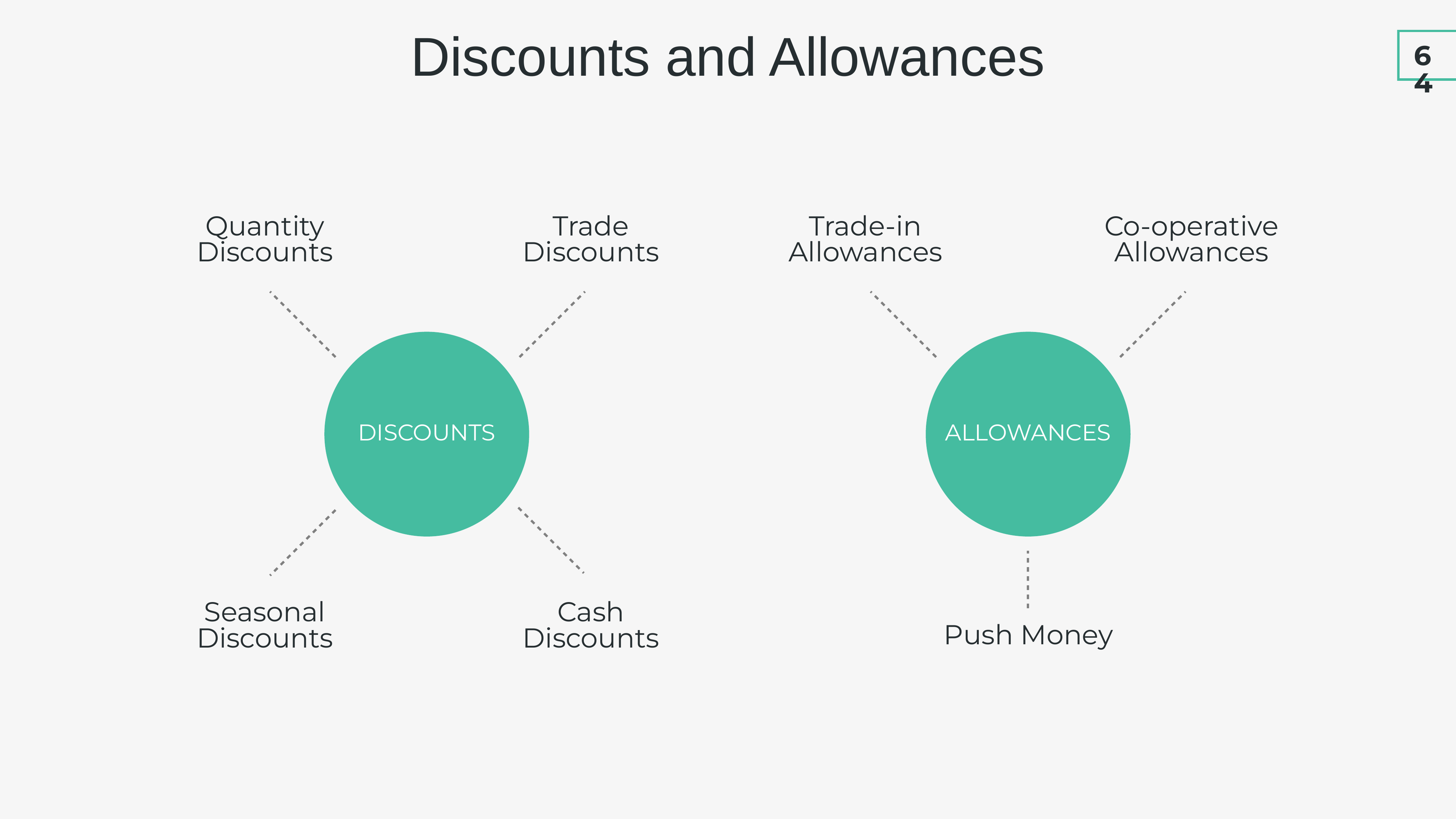

Discounts and Allowances
64
Quantity
Discounts
Trade
Discounts
Trade-in
Allowances
Co-operative
Allowances

DISCOUNTS
ALLOWANCES

Seasonal
Discounts
Cash
Discounts
Push Money